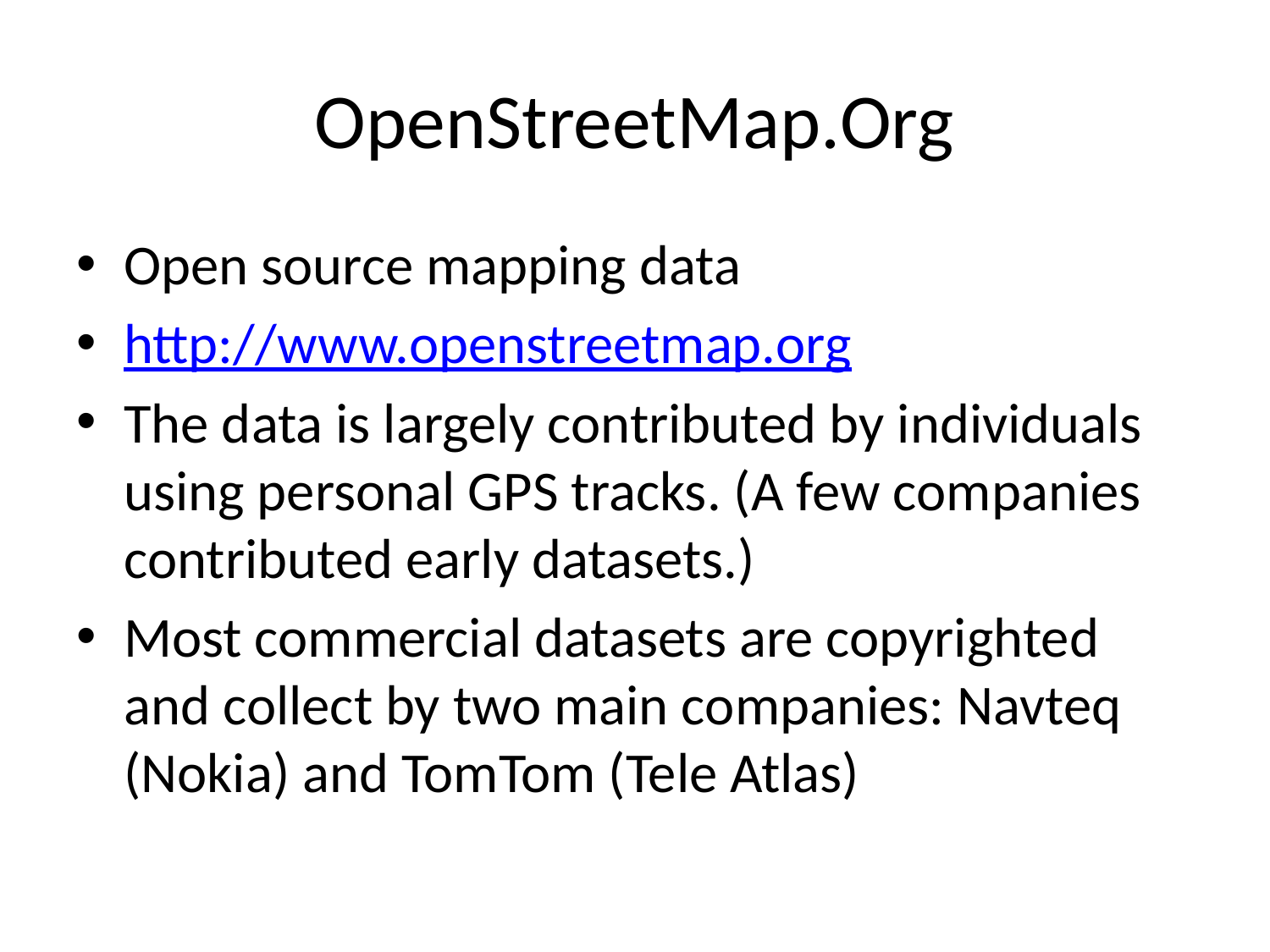

# OpenStreetMap.Org
Open source mapping data
http://www.openstreetmap.org
The data is largely contributed by individuals using personal GPS tracks. (A few companies contributed early datasets.)
Most commercial datasets are copyrighted and collect by two main companies: Navteq (Nokia) and TomTom (Tele Atlas)